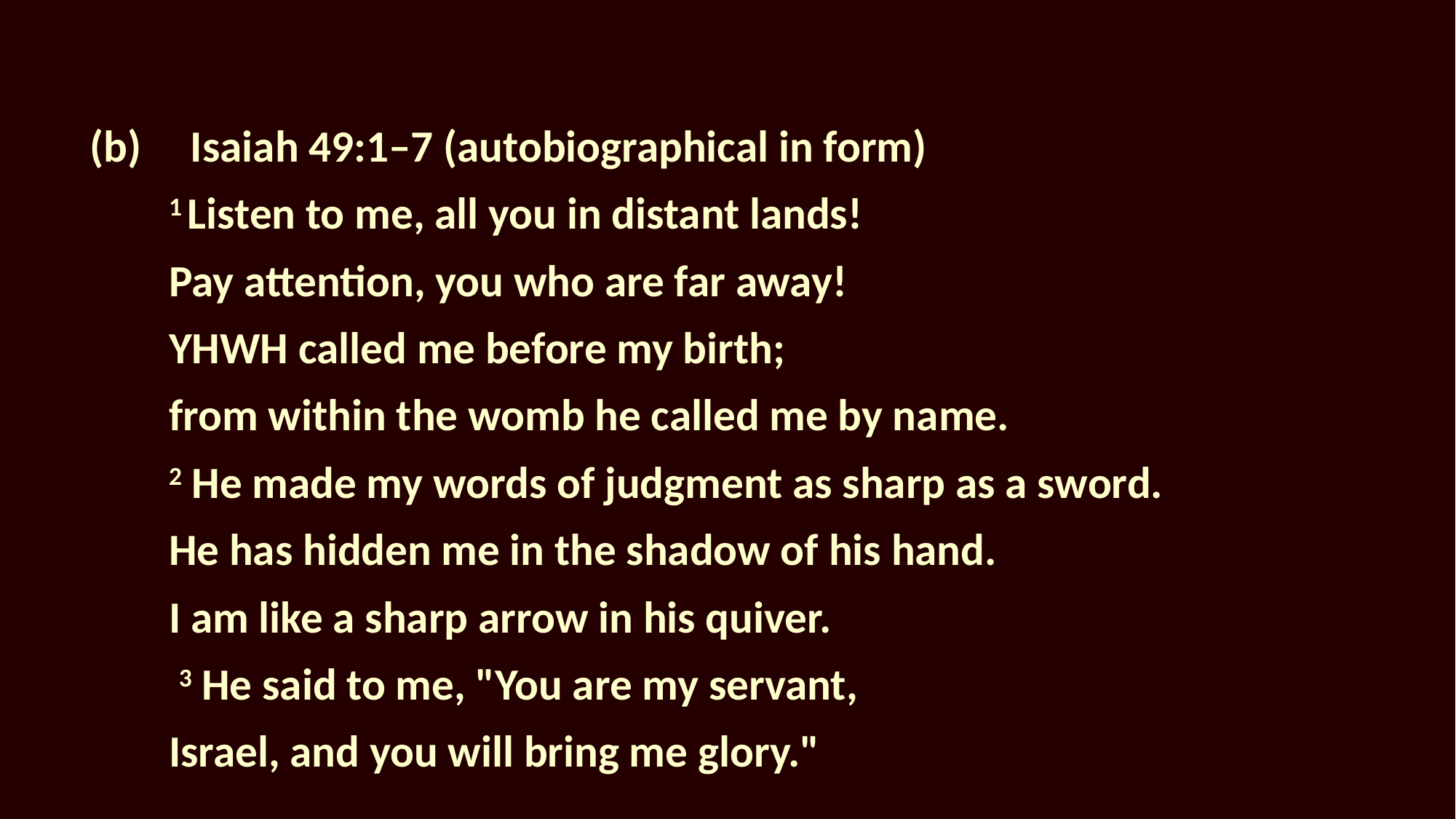

(b)	Isaiah 49:1–7 (autobiographical in form)
1 Listen to me, all you in distant lands!
Pay attention, you who are far away!
YHWH called me before my birth;
from within the womb he called me by name.
2 He made my words of judgment as sharp as a sword.
He has hidden me in the shadow of his hand.
I am like a sharp arrow in his quiver.
 3 He said to me, "You are my servant,
Israel, and you will bring me glory."